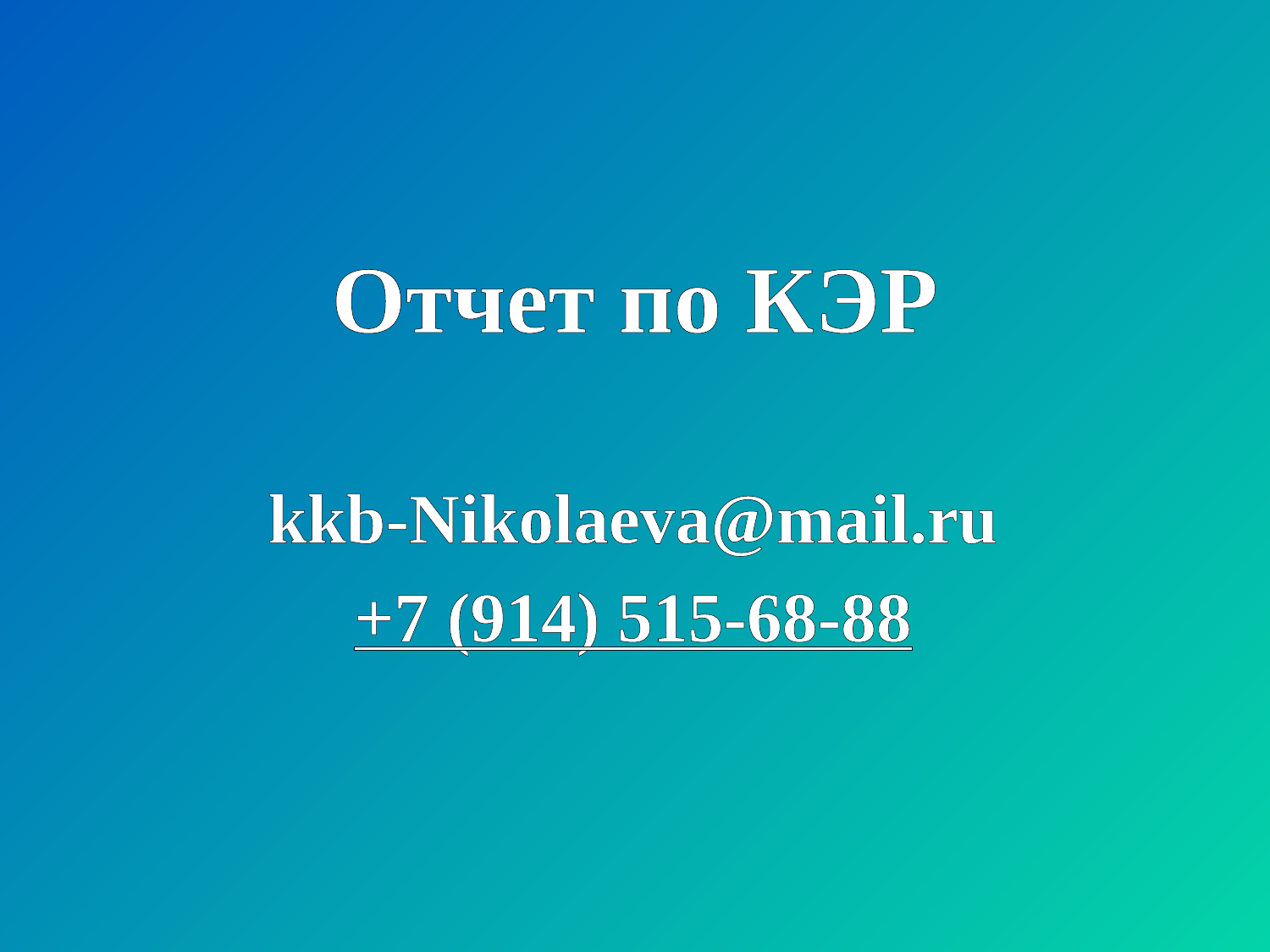

# Отчет по КЭР
kkb-Nikolaeva@mail.ru
+7 (914) 515-68-88